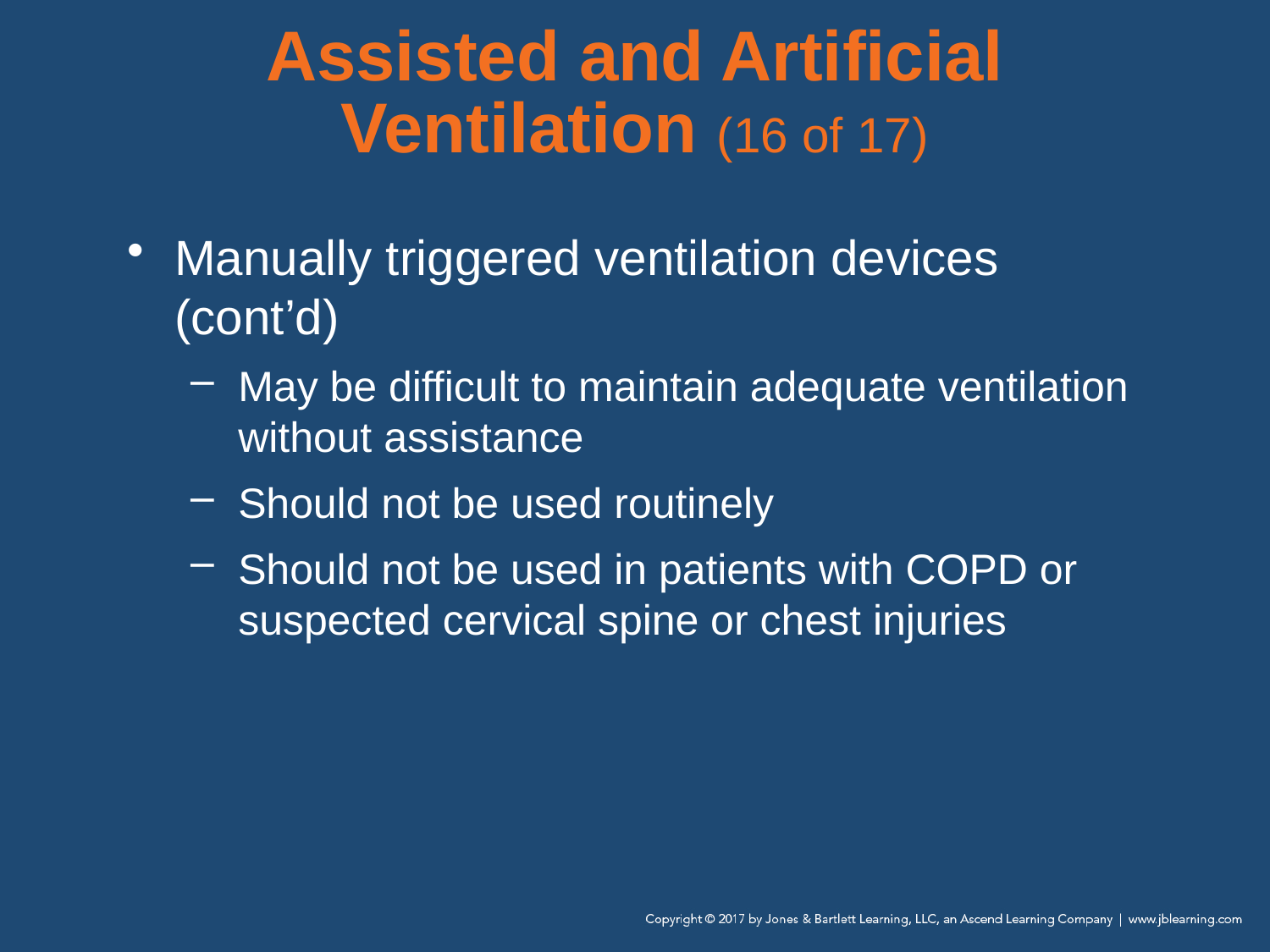

# Assisted and Artificial Ventilation (16 of 17)
Manually triggered ventilation devices (cont’d)
May be difficult to maintain adequate ventilation without assistance
Should not be used routinely
Should not be used in patients with COPD or suspected cervical spine or chest injuries